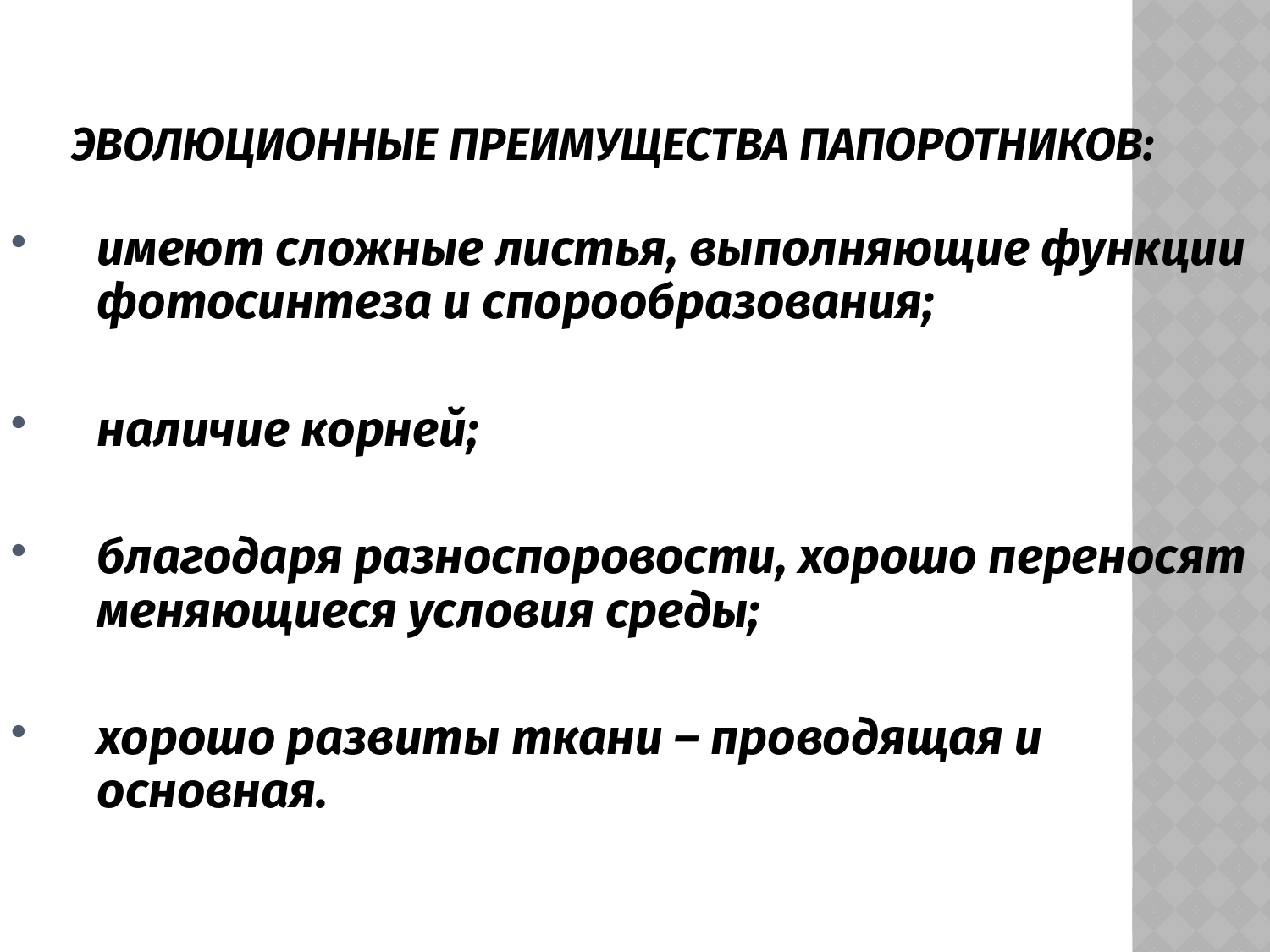

# Эволюционные преимущества папоротников:
имеют сложные листья, выполняющие функции фотосинтеза и спорообразования;

наличие корней;

благодаря разноспоровости, хорошо переносят меняющиеся условия среды;

хорошо развиты ткани – проводящая и основная.